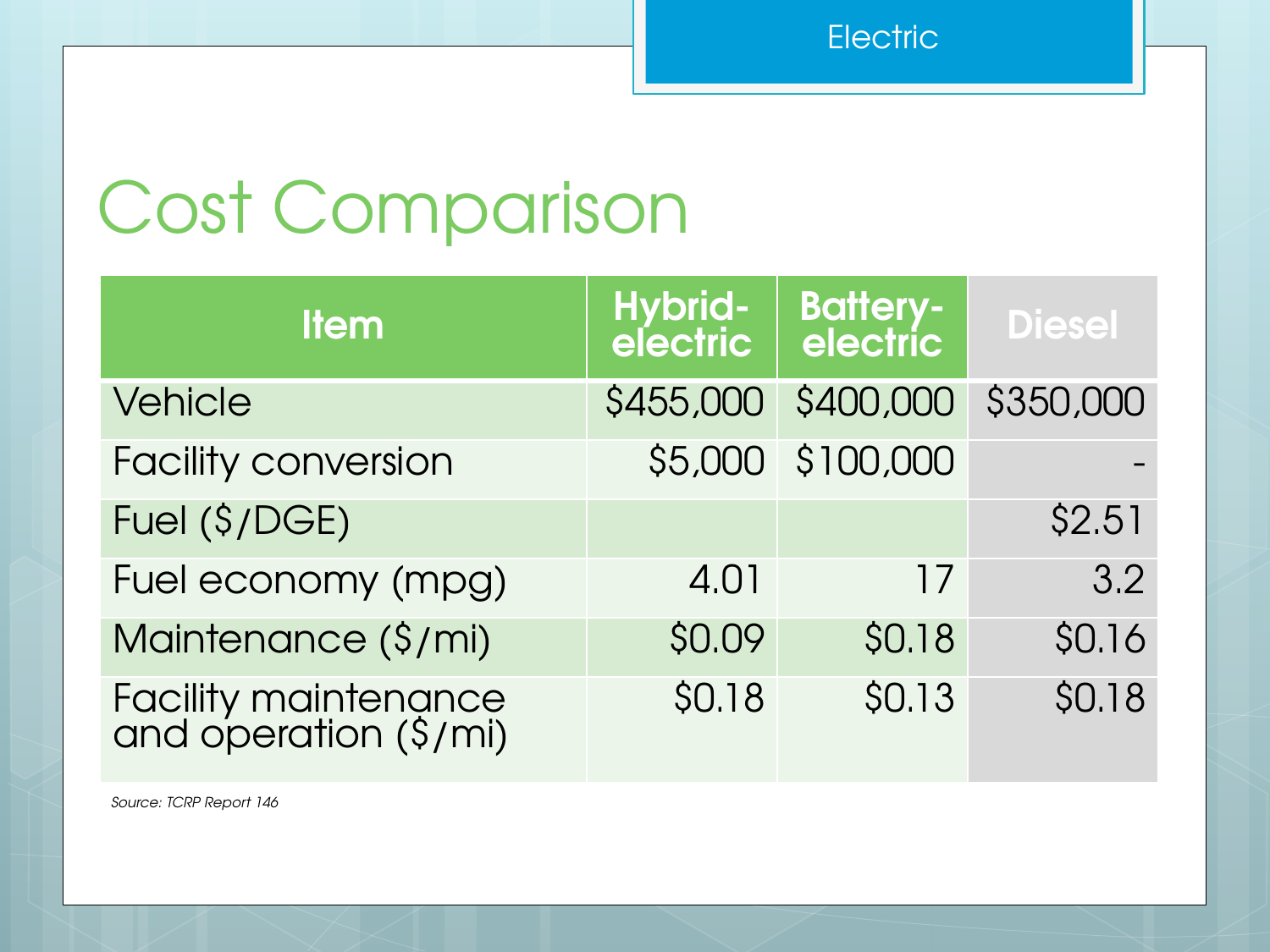

Electric
# Cost Comparison
| Item | Hybrid-electric | Battery-electric | Diesel |
| --- | --- | --- | --- |
| Vehicle | $455,000 | $400,000 | $350,000 |
| Facility conversion | $5,000 | $100,000 | - |
| Fuel ($/DGE) |  |  | $2.51 |
| Fuel economy (mpg) | 4.01 | 17 | 3.2 |
| Maintenance ($/mi) | $0.09 | $0.18 | $0.16 |
| Facility maintenance and operation ($/mi) | $0.18 | $0.13 | $0.18 |
Source: TCRP Report 146